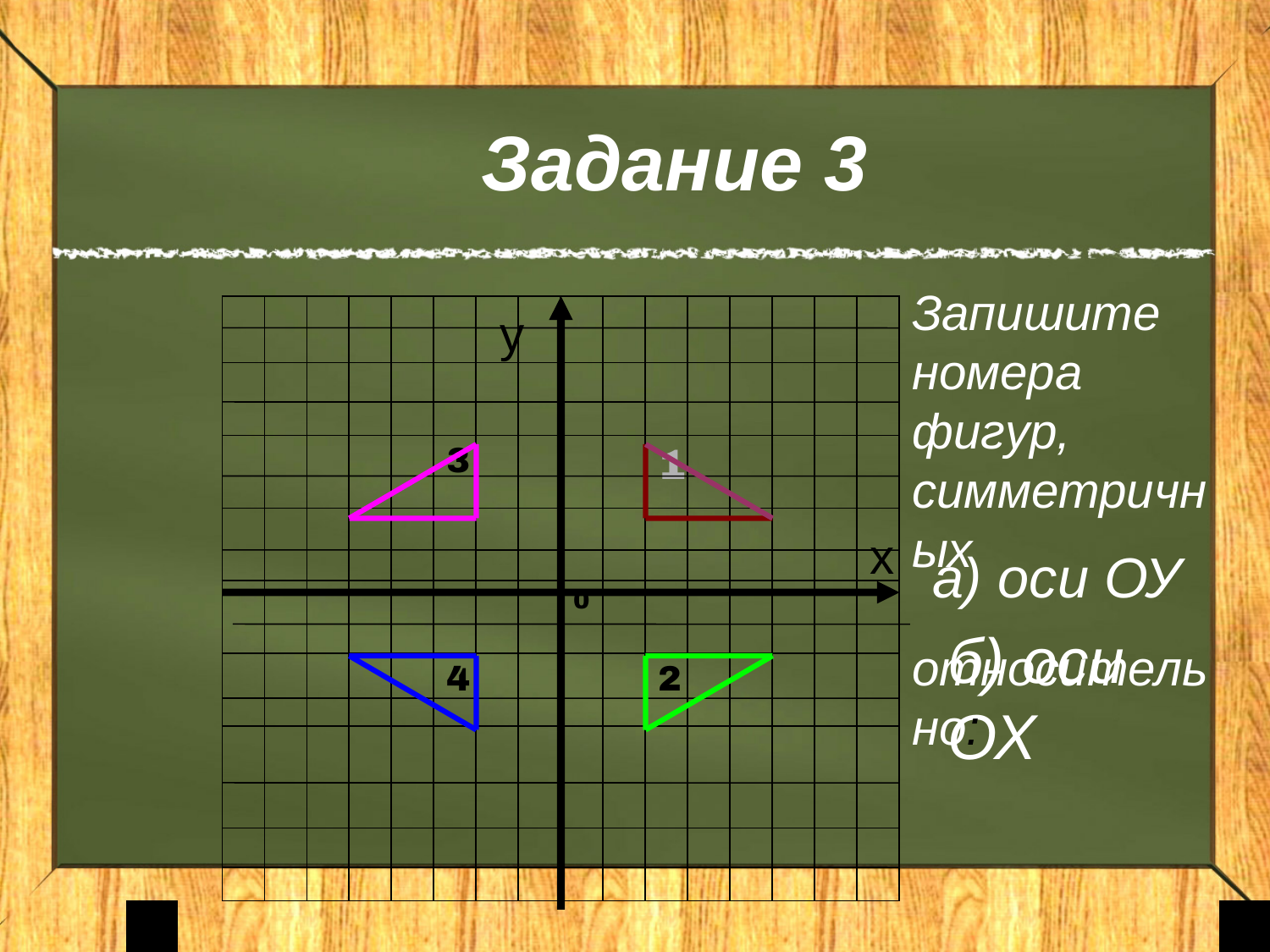

# Задание 3
Запишите номера фигур, симметричных
 относительно:
|  |  |  |  |  |  |  |  |  |  |  |  |  |  |  |  |
| --- | --- | --- | --- | --- | --- | --- | --- | --- | --- | --- | --- | --- | --- | --- | --- |
|  |  |  |  |  |  |  |  |  |  |  |  |  |  |  |  |
|  |  |  |  |  | 3 |  |  |  |  | 1 |  |  |  |  |  |
|  |  |  |  |  |  |  |  |  |  |  |  |  |  |  |  |
|  |  |  |  |  |  |  |  | 0 |  |  |  |  |  |  |  |
|  |  |  |  |  | 4 |  |  |  |  | 2 |  |  |  |  |  |
|  |  |  |  |  |  |  |  |  |  |  |  |  |  |  |  |
|  |  |  |  |  |  |  |  |  |  |  |  |  |  |  |  |
у

х
а) оси ОУ

б) оси ОХ